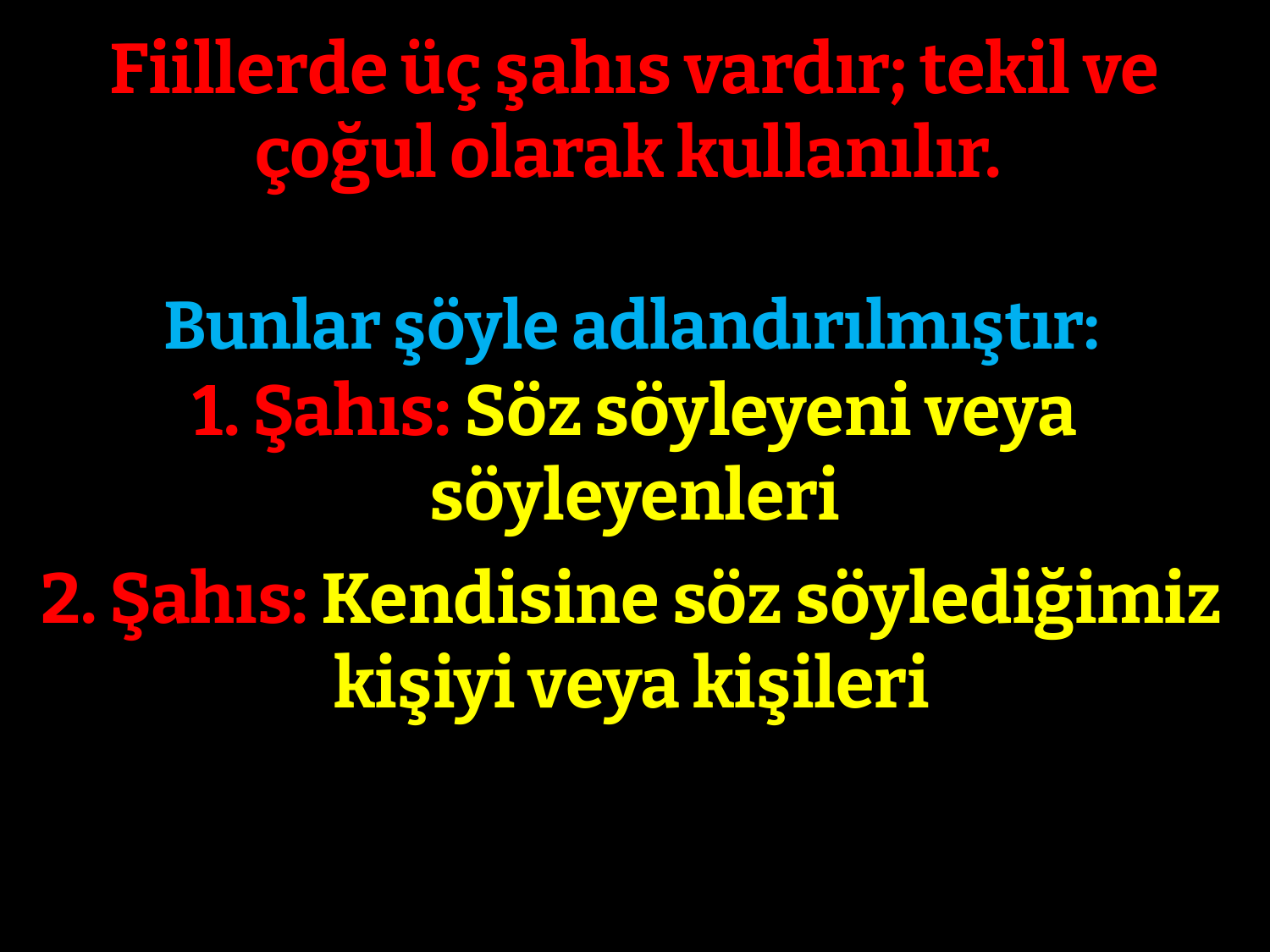

Fiillerde üç şahıs vardır; tekil ve çoğul olarak kullanılır.

Bunlar şöyle adlandırılmıştır:
#
1. Şahıs: Söz söyleyeni veya söyleyenleri
2. Şahıs: Kendisine söz söylediğimiz kişiyi veya kişileri